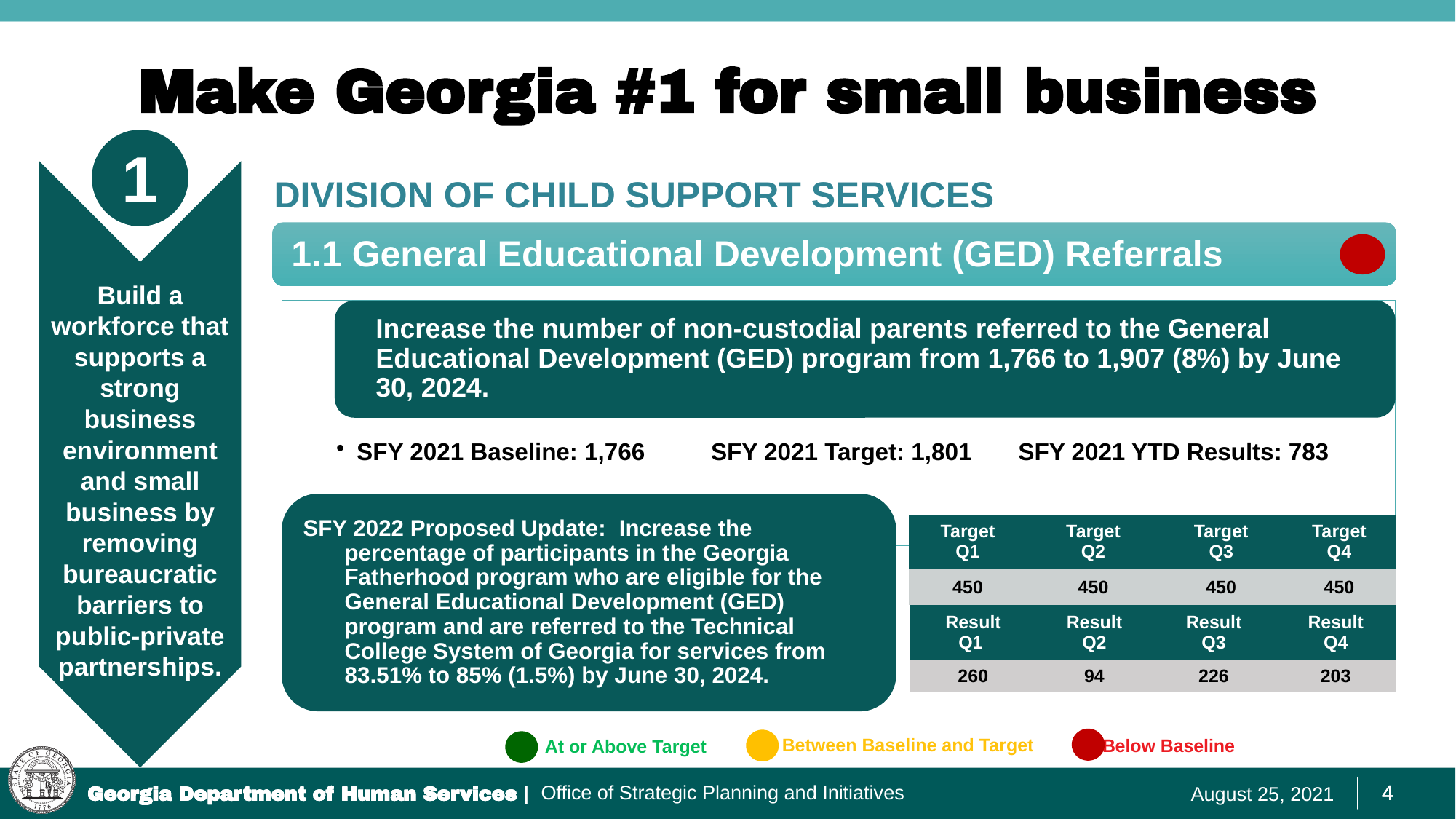

# Make Georgia #1 for small business

1

Build a workforce that supports a strong business environment and small business by removing bureaucratic barriers to public-private partnerships.
Division of Child Support Services (DCSS)

1.1 General Educational Development (GED) Referrals

SFY 2021 Baseline: 1,766	    SFY 2021 Target: 1,801	 SFY 2021 YTD Results: 783
Increase the number of non-custodial parents referred to the General Educational Development (GED) program from 1,766 to 1,907 (8%) by June 30, 2024.

SFY 2022 Proposed Update:  Increase the percentage of participants in the Georgia Fatherhood program who are eligible for the General Educational Development (GED) program and are referred to the Technical College System of Georgia for services from 83.51% to 85% (1.5%) by June 30, 2024.
| Target Q1 | Target Q2 | Target Q3 | Target Q4 |
| --- | --- | --- | --- |
| 450 | 450 | 450 | 450 |
| Result Q1 | Result Q2 | Result Q3 | ​Result Q4 |
| --- | --- | --- | --- |
| 260 | 94 | 226 | ​203 |
Between Baseline and Target
At or Above Target

Below Baseline
August 25, 2021
Office of Strategic Planning and Initiatives